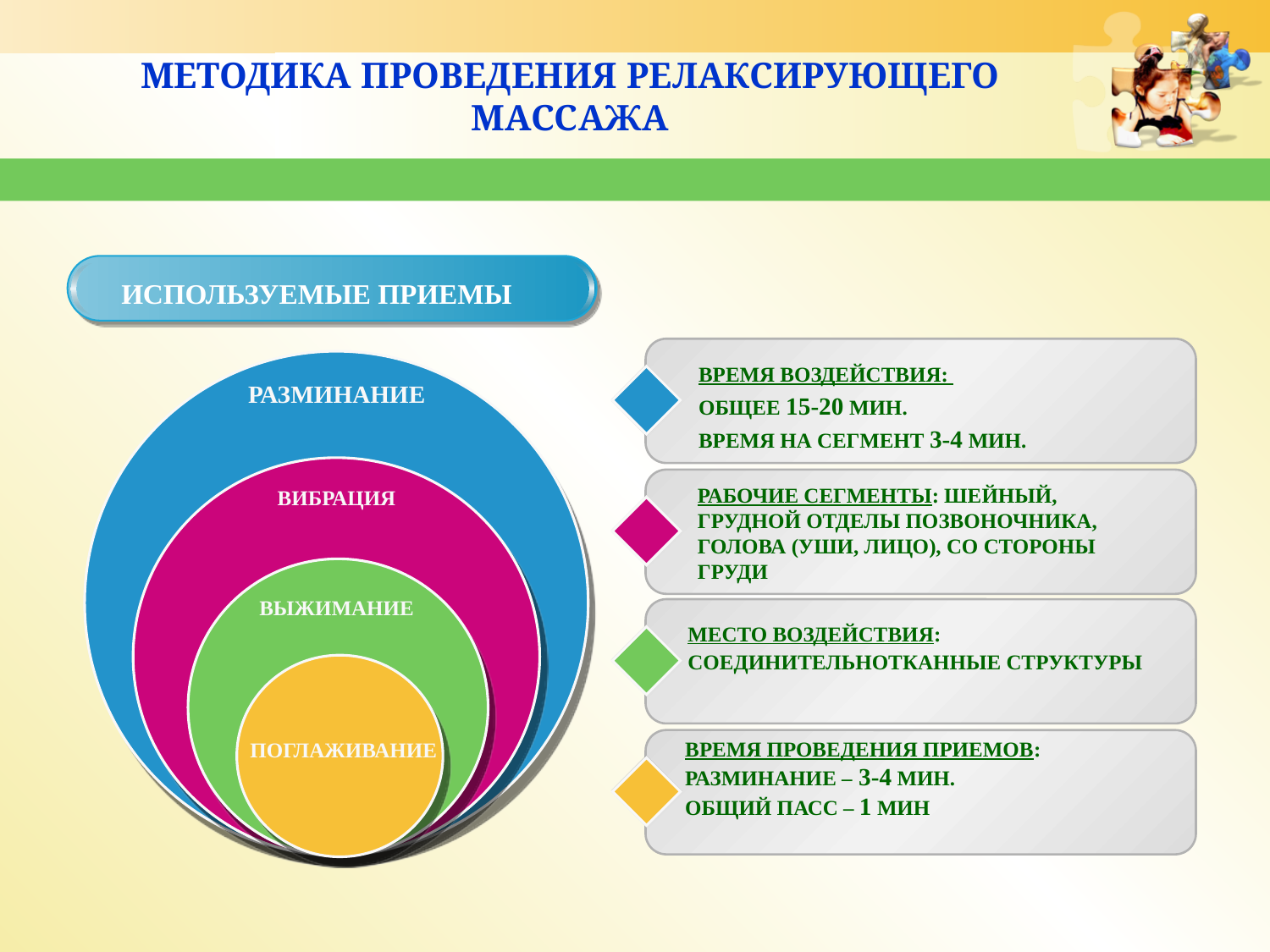

МЕТОДИКА ПРОВЕДЕНИЯ РЕЛАКСИРУЮЩЕГО МАССАЖА

ИСПОЛЬЗУЕМЫЕ ПРИЕМЫ

  ВРЕМЯ ВОЗДЕЙСТВИЯ:
  ОБЩЕЕ 15-20 МИН.
  ВРЕМЯ НА СЕГМЕНТ 3-4 МИН.
РАЗМИНАНИЕ

РАБОЧИЕ СЕГМЕНТЫ: ШЕЙНЫЙ, ГРУДНОЙ ОТДЕЛЫ ПОЗВОНОЧНИКА, ГОЛОВА (УШИ, ЛИЦО), СО СТОРОНЫ ГРУДИ
ВИБРАЦИЯ

ВЫЖИМАНИЕ

МЕСТО ВОЗДЕЙСТВИЯ:
СОЕДИНИТЕЛЬНОТКАННЫЕ СТРУКТУРЫ

ВРЕМЯ ПРОВЕДЕНИЯ ПРИЕМОВ:
РАЗМИНАНИЕ – 3-4 МИН.
ОБЩИЙ ПАСС – 1 МИН
ПОГЛАЖИВАНИЕ